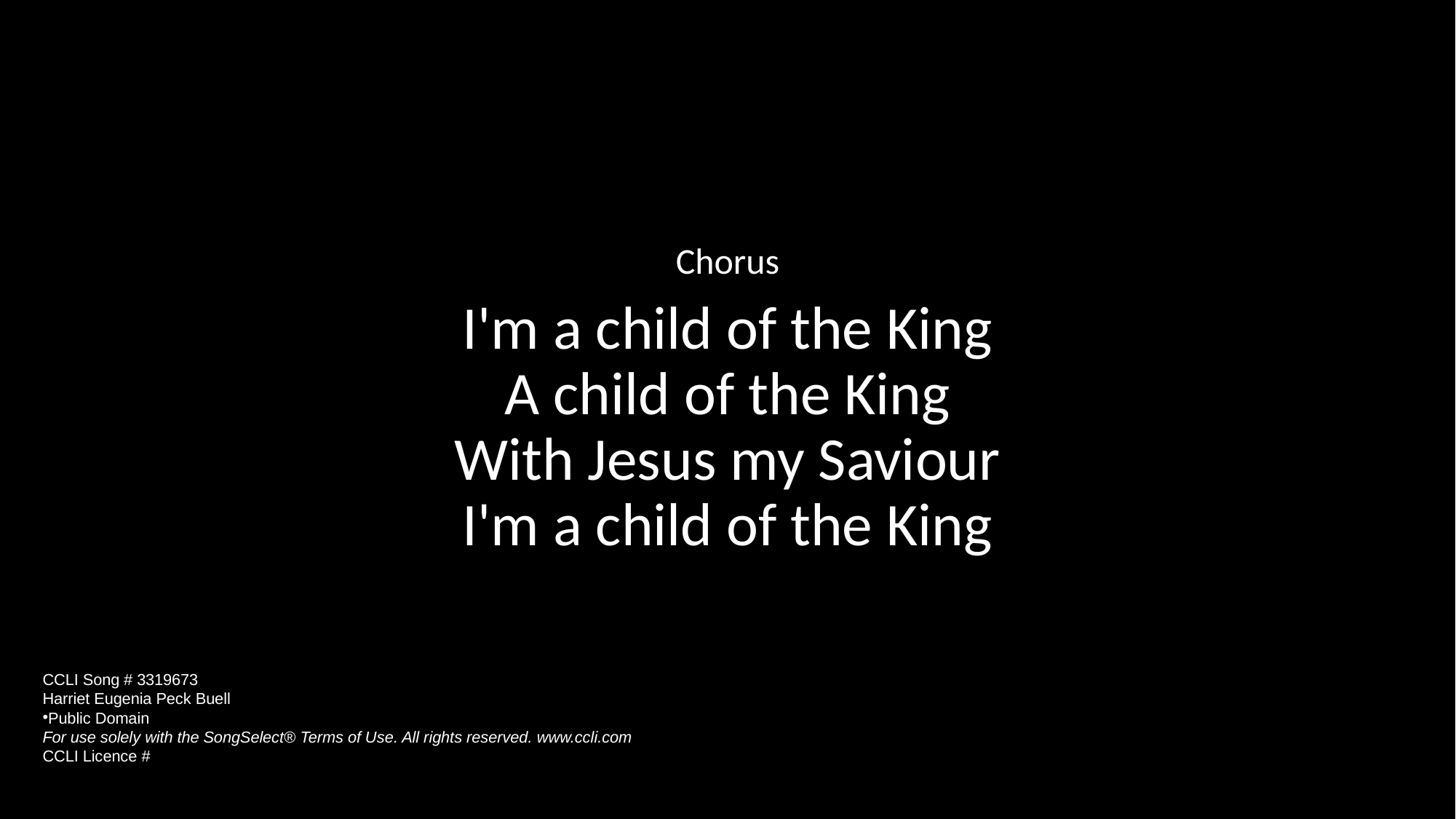

Chorus
I'm a child of the King
A child of the King
With Jesus my Saviour
I'm a child of the King
CCLI Song # 3319673
Harriet Eugenia Peck Buell
Public Domain
For use solely with the SongSelect® Terms of Use. All rights reserved. www.ccli.com
CCLI Licence #